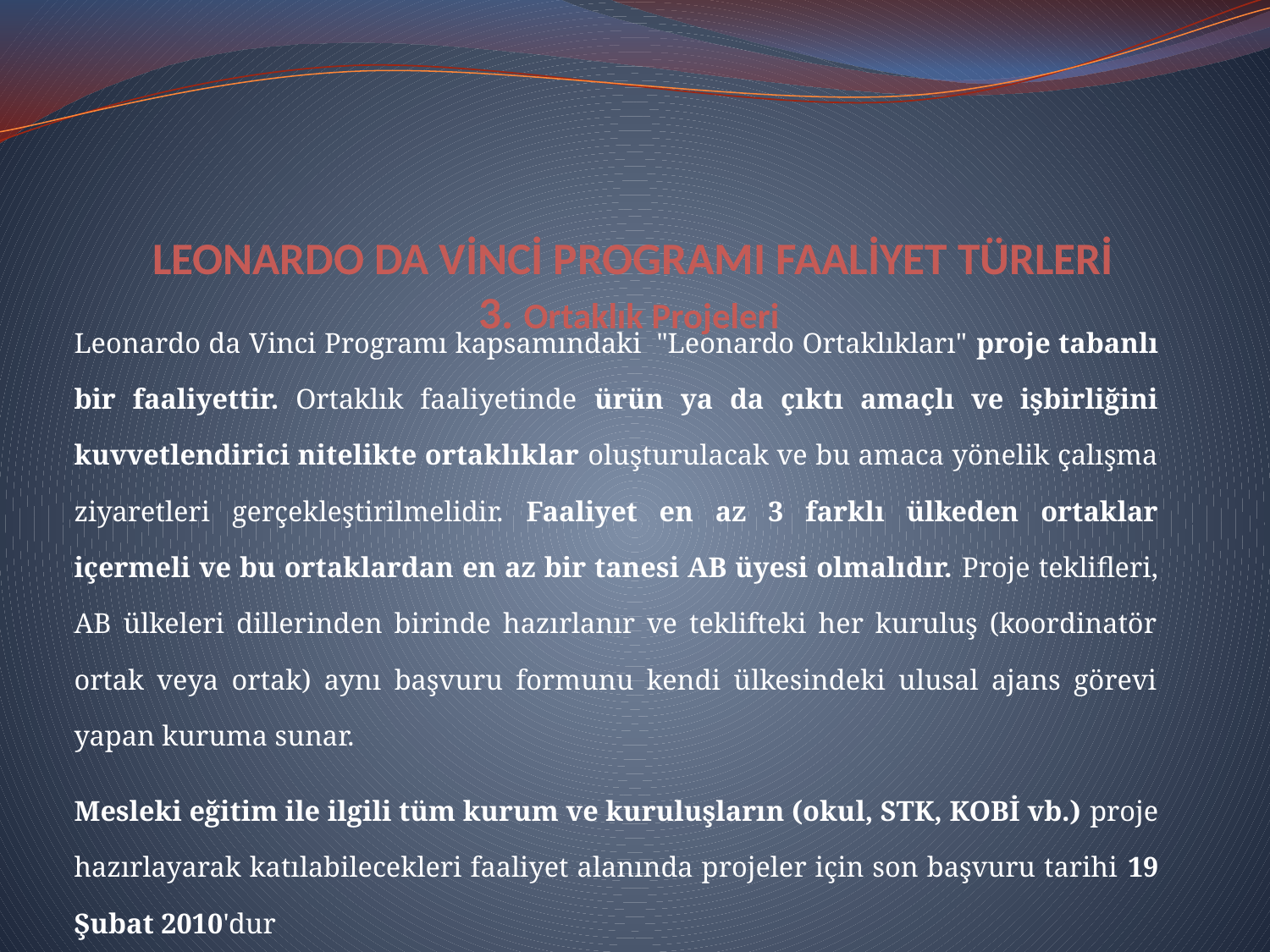

# LEONARDO DA VİNCİ PROGRAMI FAALİYET TÜRLERİ 3. Ortaklık Projeleri

Leonardo da Vinci Programı kapsamındaki  "Leonardo Ortaklıkları" proje tabanlı bir faaliyettir. Ortaklık faaliyetinde ürün ya da çıktı amaçlı ve işbirliğini kuvvetlendirici nitelikte ortaklıklar oluşturulacak ve bu amaca yönelik çalışma ziyaretleri gerçekleştirilmelidir. Faaliyet en az 3 farklı ülkeden ortaklar içermeli ve bu ortaklardan en az bir tanesi AB üyesi olmalıdır. Proje teklifleri, AB ülkeleri dillerinden birinde hazırlanır ve teklifteki her kuruluş (koordinatör ortak veya ortak) aynı başvuru formunu kendi ülkesindeki ulusal ajans görevi yapan kuruma sunar.
Mesleki eğitim ile ilgili tüm kurum ve kuruluşların (okul, STK, KOBİ vb.) proje hazırlayarak katılabilecekleri faaliyet alanında projeler için son başvuru tarihi 19 Şubat 2010'dur